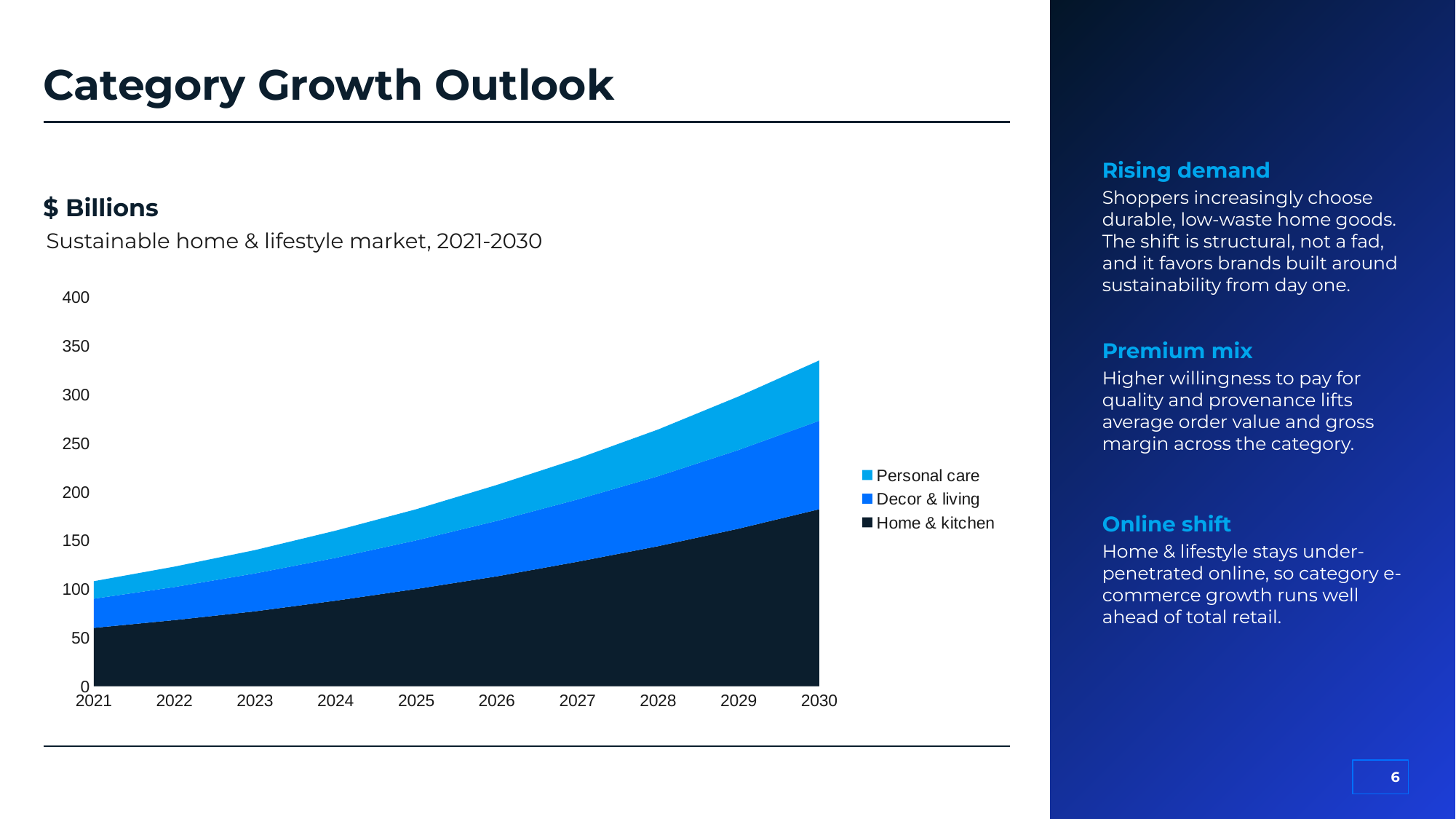

# Category Growth Outlook
Rising demand
Shoppers increasingly choose durable, low-waste home goods. The shift is structural, not a fad, and it favors brands built around sustainability from day one.
$ Billions
Sustainable home & lifestyle market, 2021-2030

### Chart

| Category | Home & kitchen | Decor & living | Personal care |
|---|---|---|---|
| 2021 | 60.0 | 30.0 | 18.0 |
| 2022 | 68.0 | 34.0 | 21.0 |
| 2023 | 77.0 | 39.0 | 24.0 |
| 2024 | 88.0 | 44.0 | 28.0 |
| 2025 | 100.0 | 50.0 | 32.0 |
| 2026 | 113.0 | 57.0 | 37.0 |
| 2027 | 128.0 | 64.0 | 42.0 |
| 2028 | 144.0 | 72.0 | 48.0 |
| 2029 | 162.0 | 81.0 | 55.0 |
| 2030 | 182.0 | 91.0 | 62.0 |
Premium mix
Higher willingness to pay for quality and provenance lifts average order value and gross margin across the category.
Online shift
Home & lifestyle stays under-penetrated online, so category e-commerce growth runs well ahead of total retail.
6